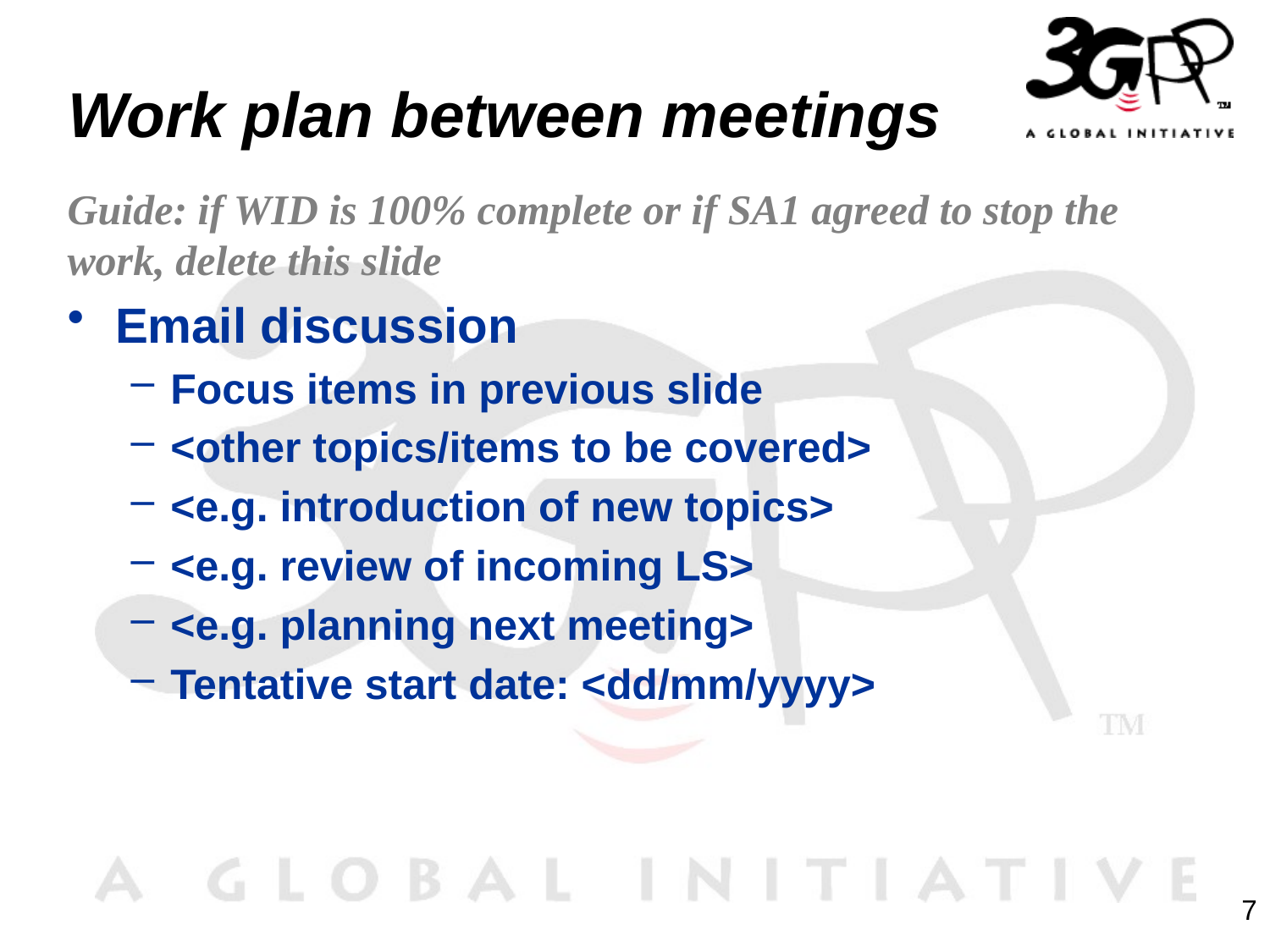

# Work plan between meetings
Guide: if WID is 100% complete or if SA1 agreed to stop the work, delete this slide
Email discussion
Focus items in previous slide
<other topics/items to be covered>
<e.g. introduction of new topics>
<e.g. review of incoming LS>
<e.g. planning next meeting>
Tentative start date: <dd/mm/yyyy>
7